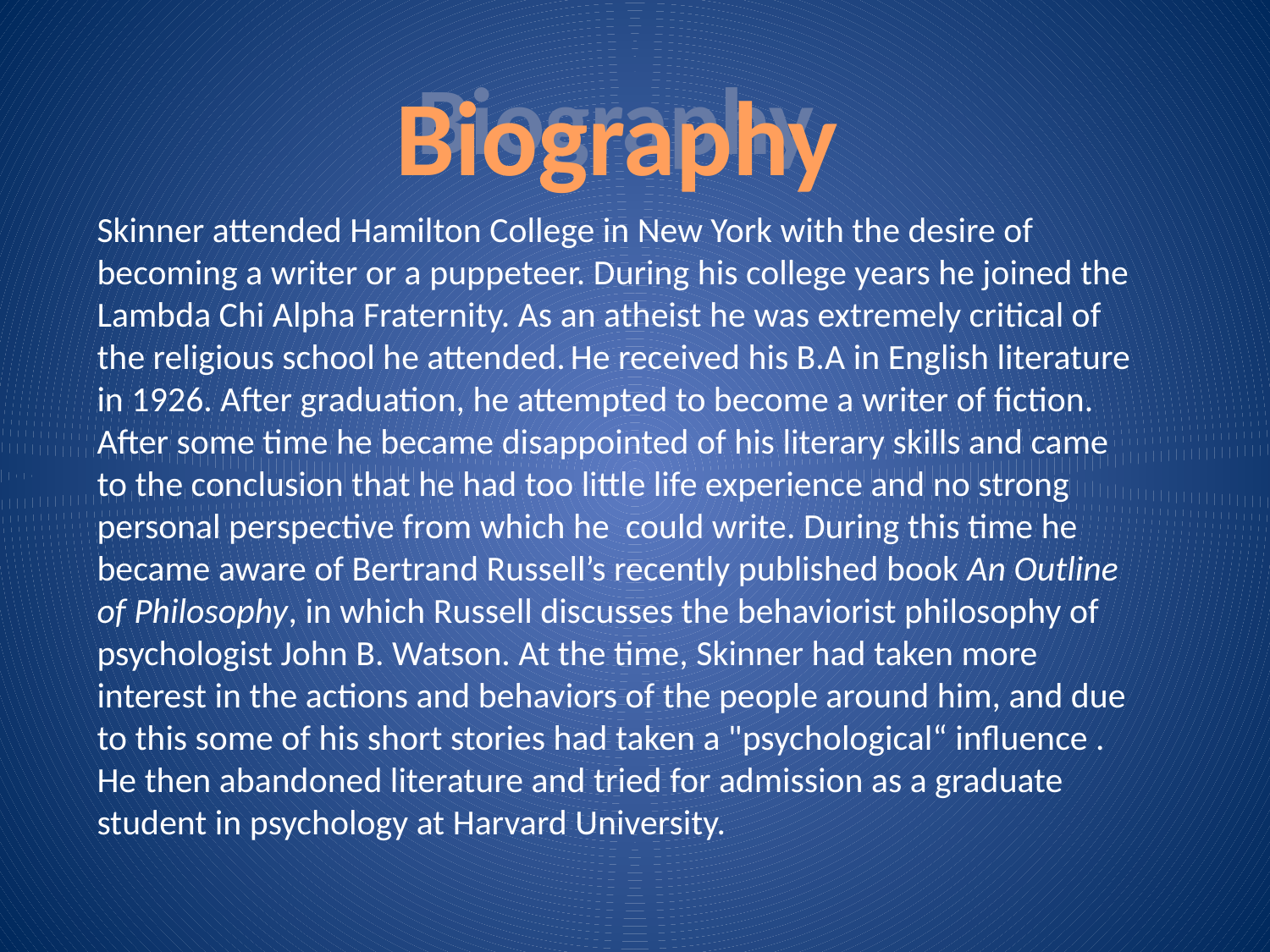

Biography
Biography
Skinner attended Hamilton College in New York with the desire of becoming a writer or a puppeteer. During his college years he joined the Lambda Chi Alpha Fraternity. As an atheist he was extremely critical of the religious school he attended. He received his B.A in English literature in 1926. After graduation, he attempted to become a writer of fiction. After some time he became disappointed of his literary skills and came to the conclusion that he had too little life experience and no strong personal perspective from which he  could write. During this time he became aware of Bertrand Russell’s recently published book An Outline of Philosophy, in which Russell discusses the behaviorist philosophy of psychologist John B. Watson. At the time, Skinner had taken more interest in the actions and behaviors of the people around him, and due to this some of his short stories had taken a "psychological“ influence . He then abandoned literature and tried for admission as a graduate student in psychology at Harvard University.